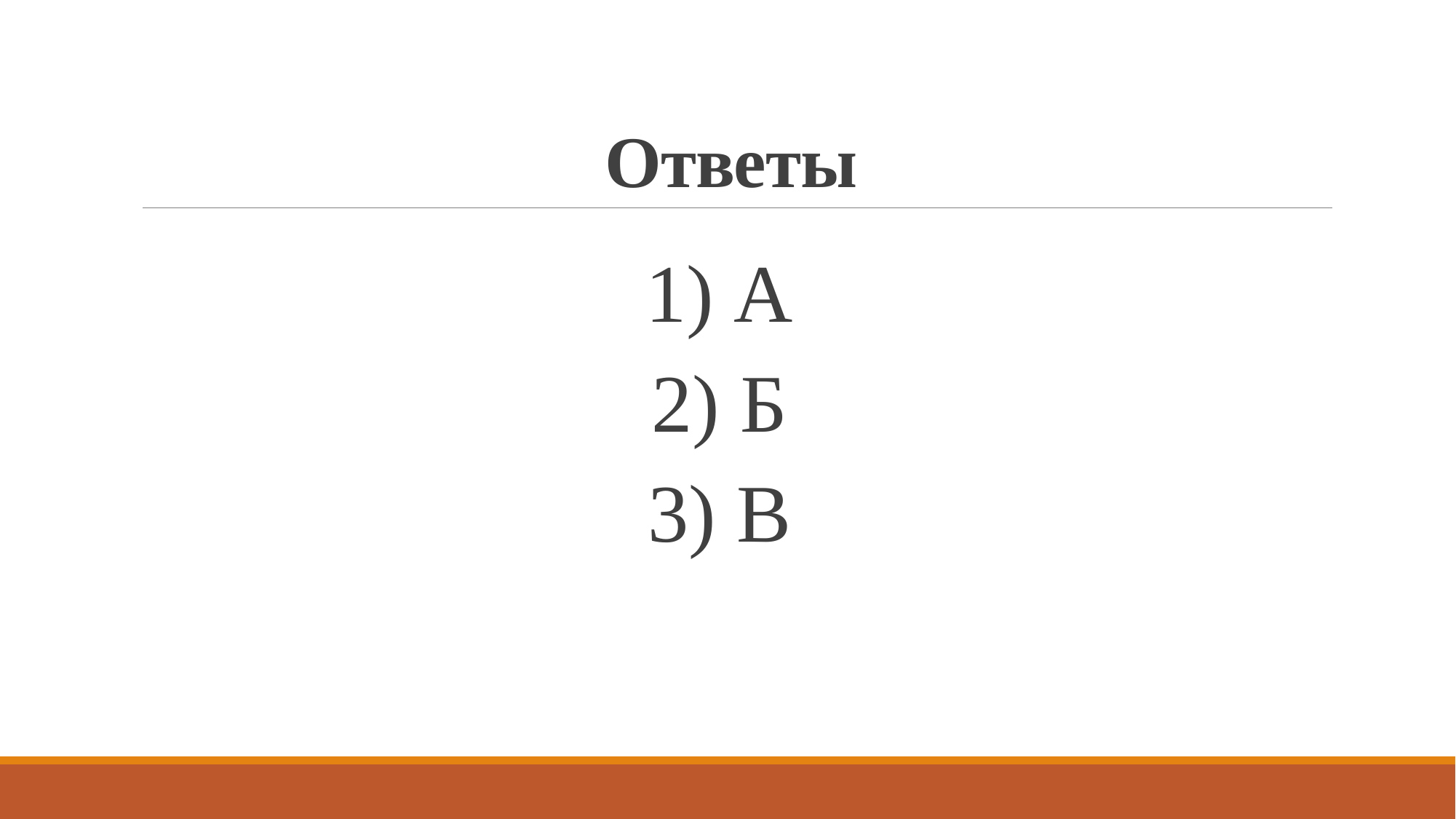

# Ответы
1) А
2) Б
3) В